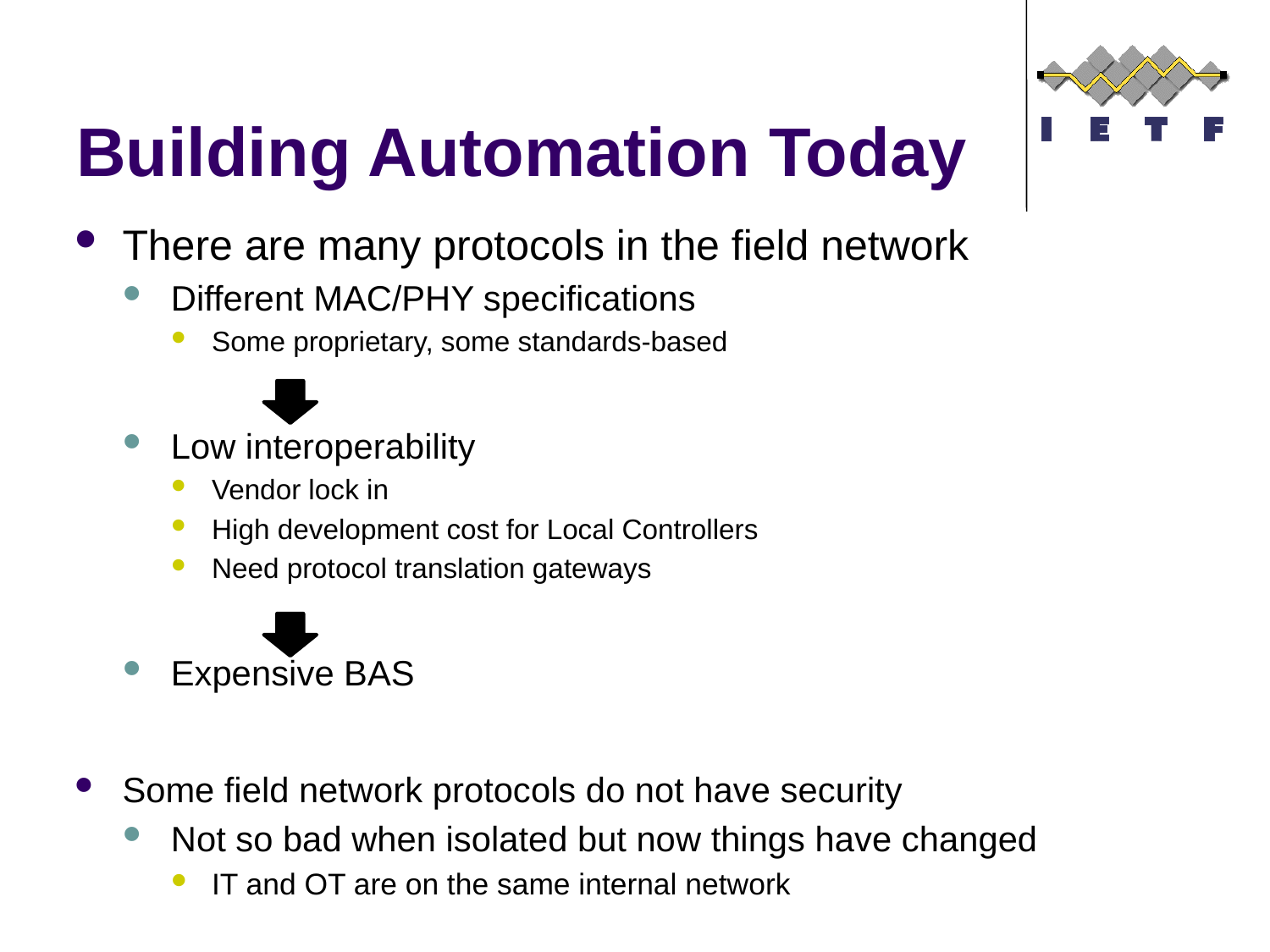

# Building Automation Today
There are many protocols in the field network
Different MAC/PHY specifications
Some proprietary, some standards-based

Low interoperability
Vendor lock in
High development cost for Local Controllers
Need protocol translation gateways

Expensive BAS

Some field network protocols do not have security
Not so bad when isolated but now things have changed
IT and OT are on the same internal network